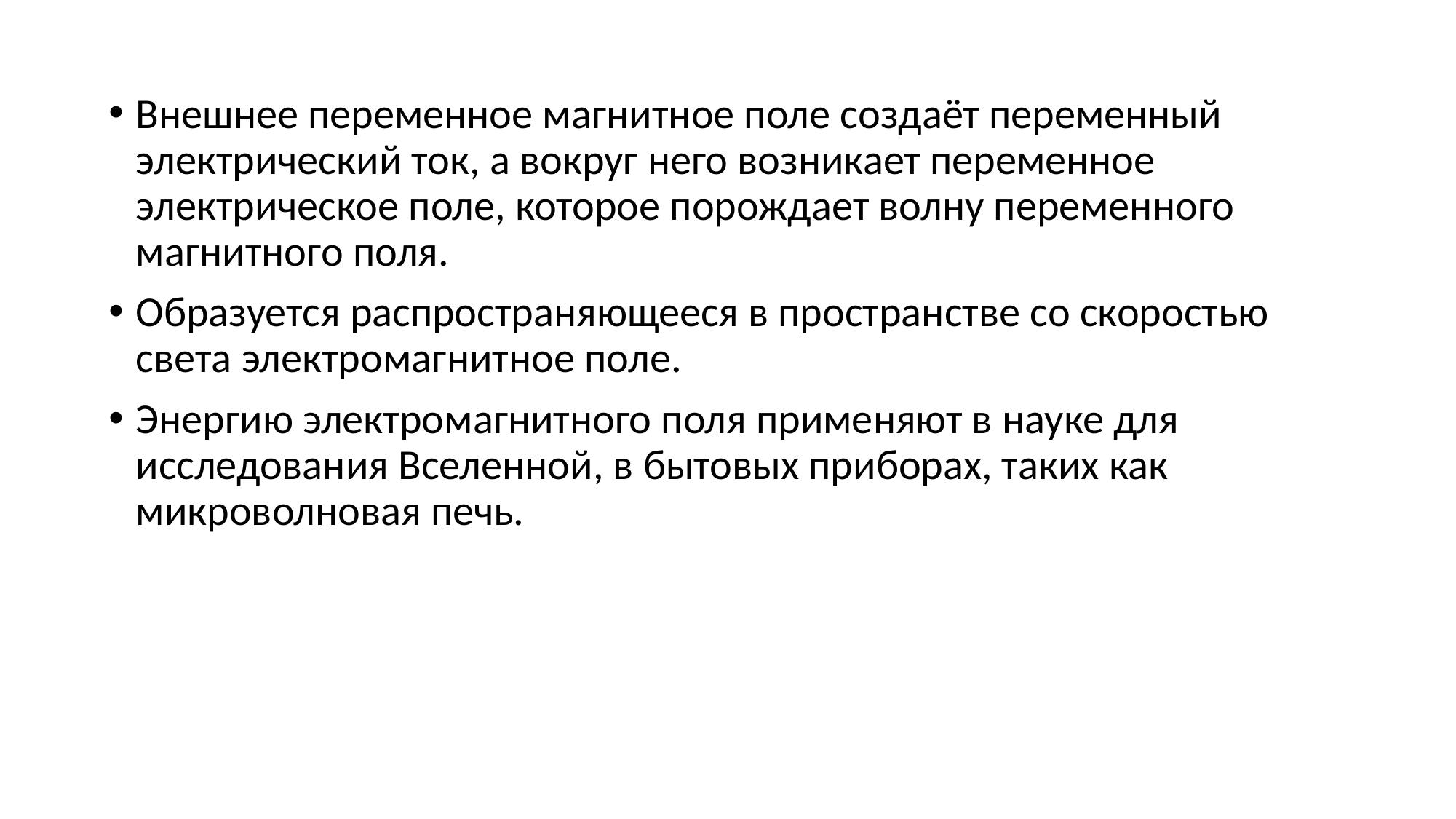

Внешнее переменное магнитное поле создаёт переменный электрический ток, а вокруг него возникает переменное электрическое поле, которое порождает волну переменного магнитного поля.
Образуется распространяющееся в пространстве со скоростью света электромагнитное поле.
Энергию электромагнитного поля применяют в науке для исследования Вселенной, в бытовых приборах, таких как микроволновая печь.